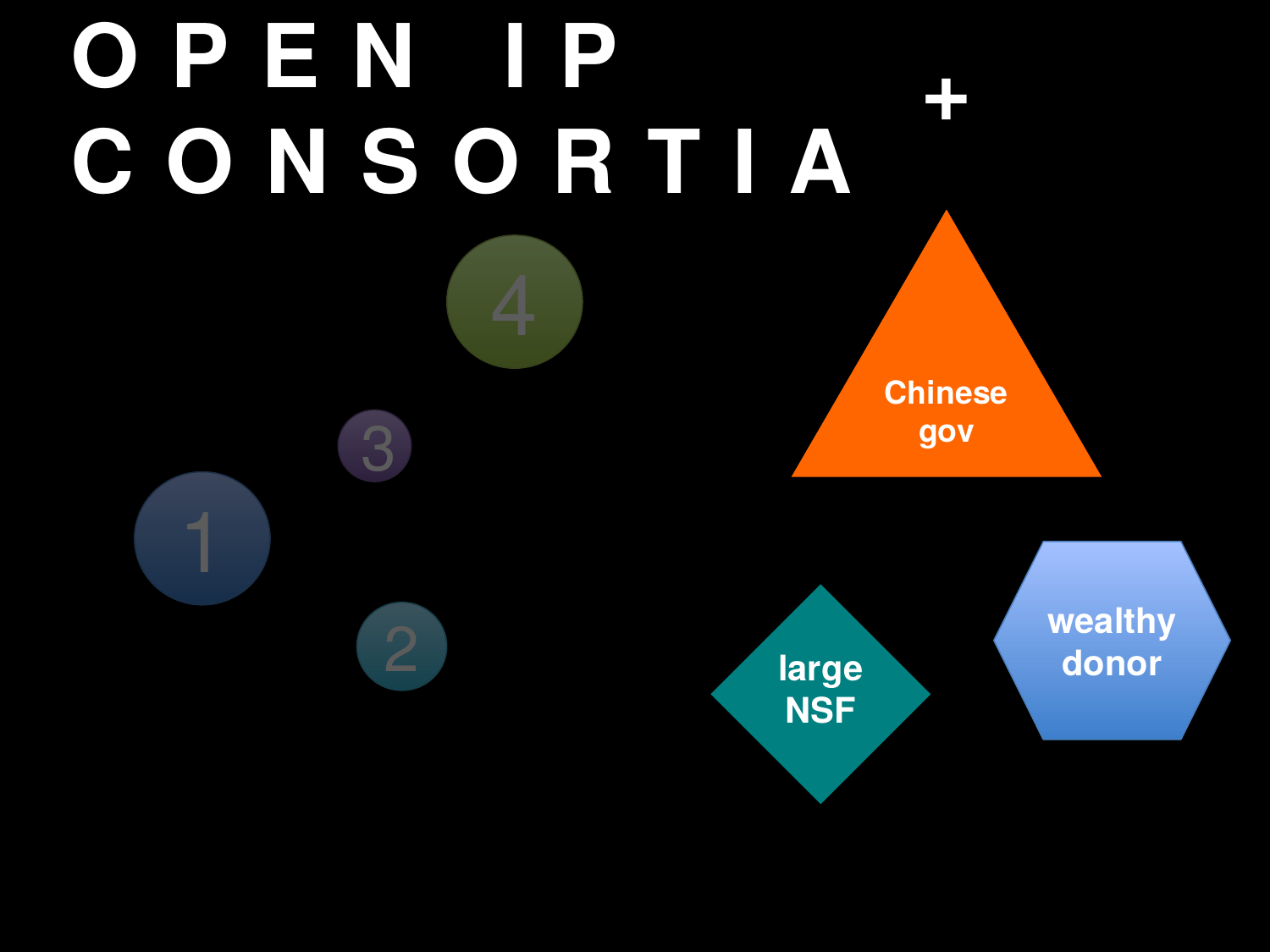

open ip consortia
+

Chinese
gov
4
3
1
wealthy
donor
large NSF

2